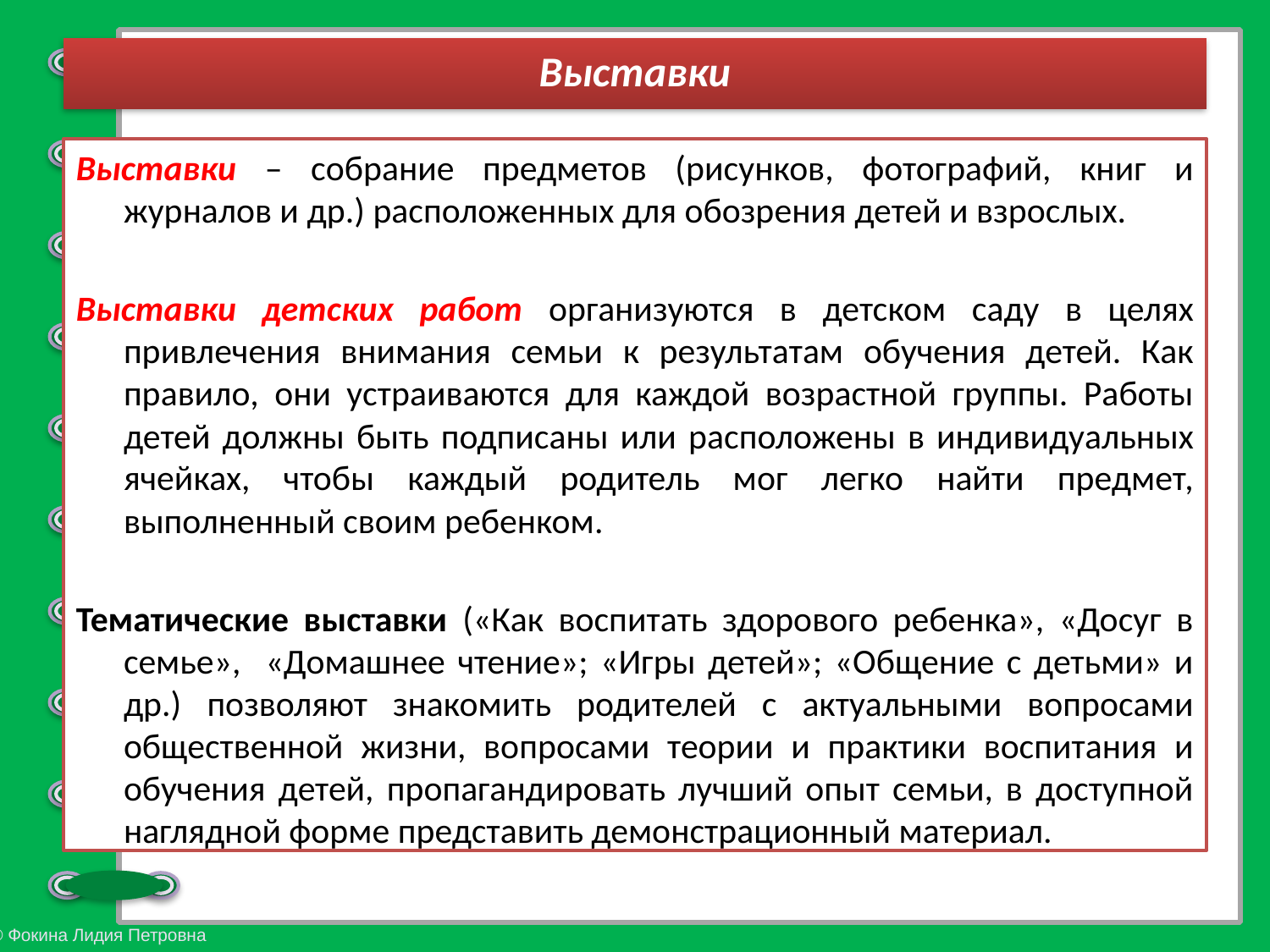

# Выставки
Выставки – собрание предметов (рисунков, фотографий, книг и журналов и др.) расположенных для обозрения детей и взрослых.

Выставки детских работ организуются в детском саду в целях привлечения внимания семьи к результатам обучения детей. Как правило, они устраиваются для каждой возрастной группы. Работы детей должны быть подписаны или расположены в индивидуальных ячейках, чтобы каждый родитель мог легко найти предмет, выполненный своим ребенком.

Тематические выставки («Как воспитать здорового ребенка», «Досуг в семье»,  «Домашнее чтение»; «Игры детей»; «Общение с детьми» и др.) позволяют знакомить родителей с актуальными вопросами общественной жизни, вопросами теории и практики воспитания и обучения детей, пропагандировать лучший опыт семьи, в доступной наглядной форме представить демонстрационный материал.